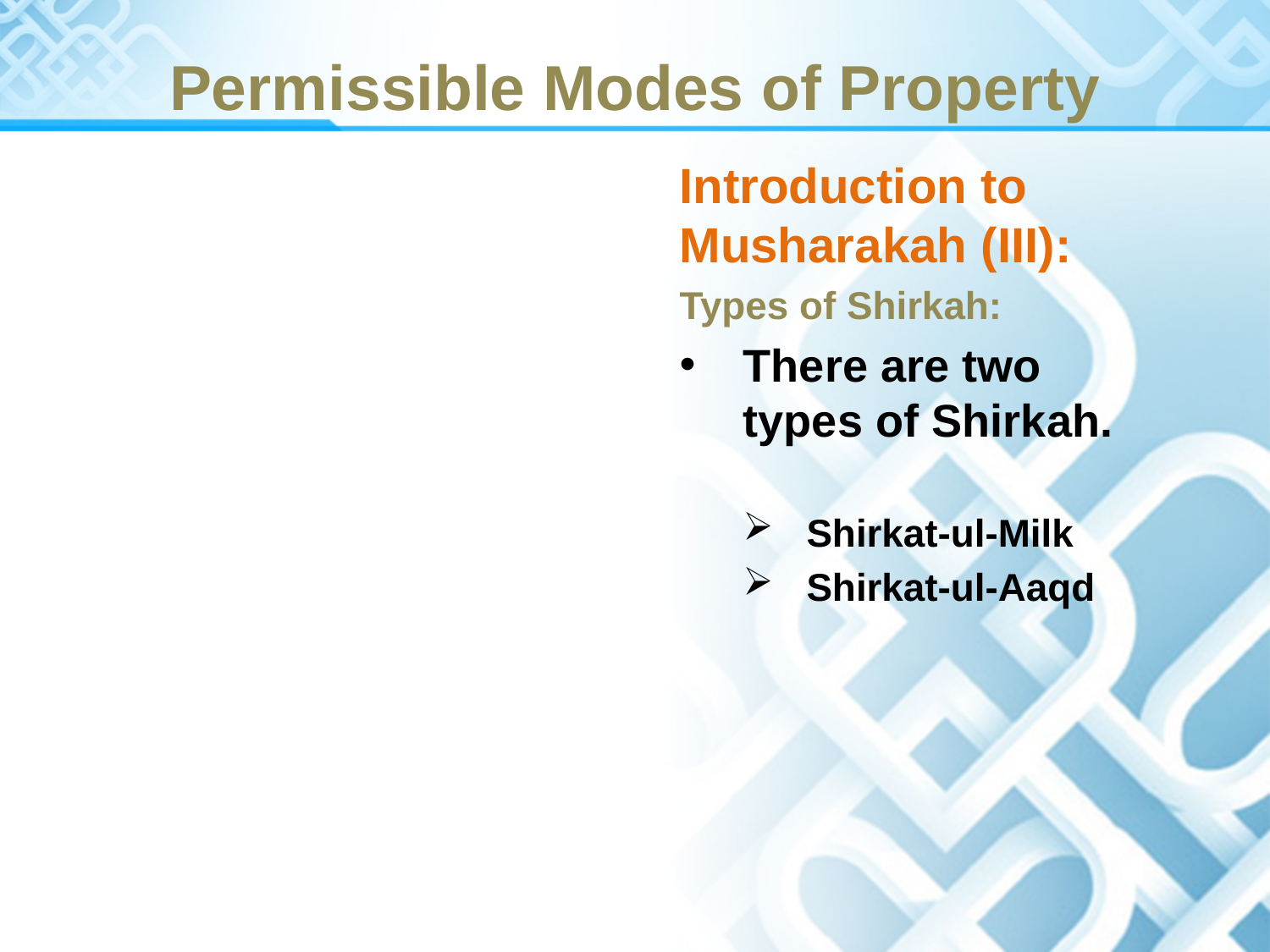

Permissible Modes of Property
Introduction to Musharakah (III):
Types of Shirkah:
There are two types of Shirkah.

Shirkat-ul-Milk
Shirkat-ul-Aaqd